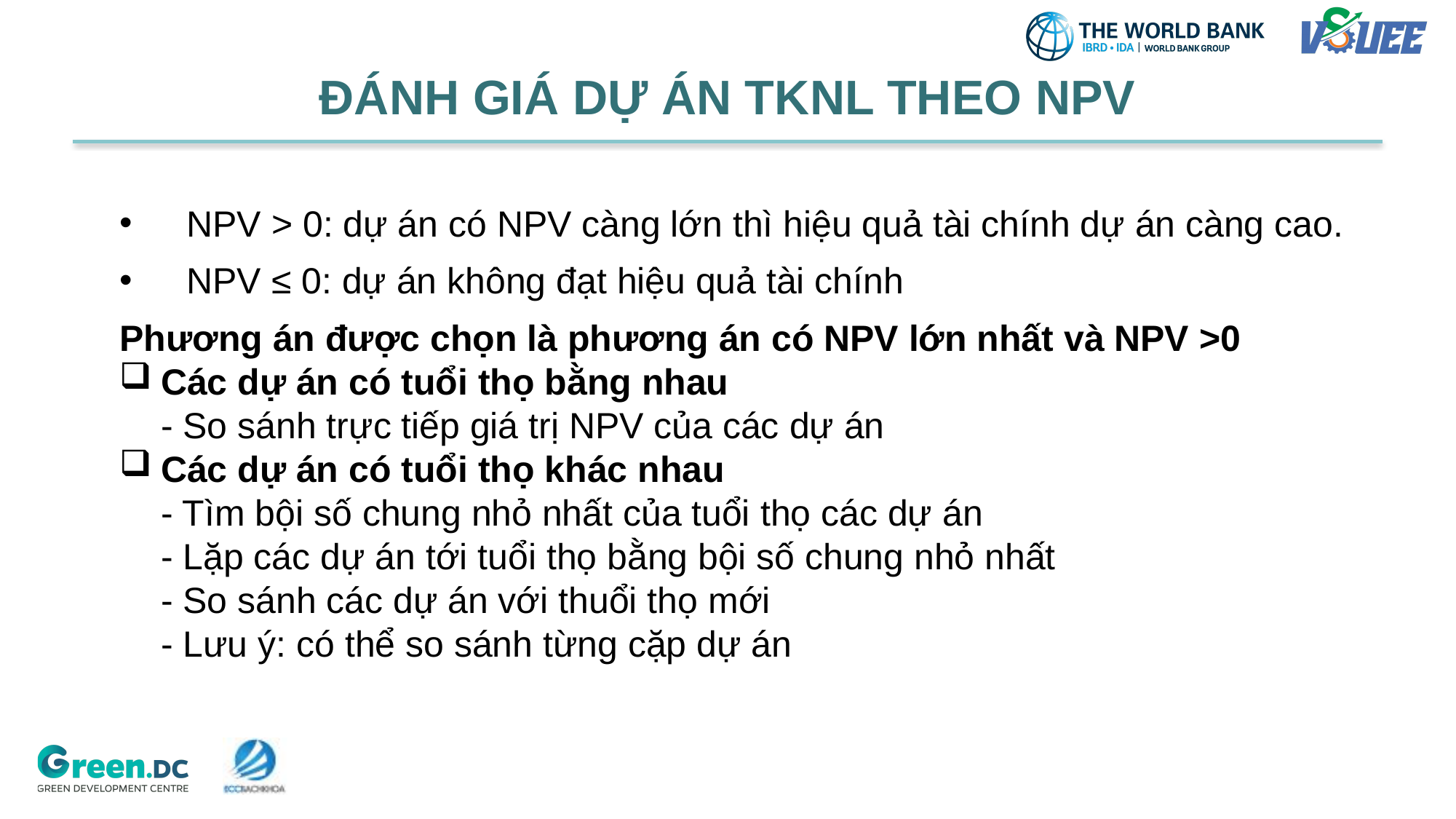

# ĐÁNH GIÁ DỰ ÁN TKNL THEO NPV
NPV > 0: dự án có NPV càng lớn thì hiệu quả tài chính dự án càng cao.
NPV ≤ 0: dự án không đạt hiệu quả tài chính
Phương án được chọn là phương án có NPV lớn nhất và NPV >0
Các dự án có tuổi thọ bằng nhau
- So sánh trực tiếp giá trị NPV của các dự án
Các dự án có tuổi thọ khác nhau
- Tìm bội số chung nhỏ nhất của tuổi thọ các dự án
- Lặp các dự án tới tuổi thọ bằng bội số chung nhỏ nhất
- So sánh các dự án với thuổi thọ mới
- Lưu ý: có thể so sánh từng cặp dự án